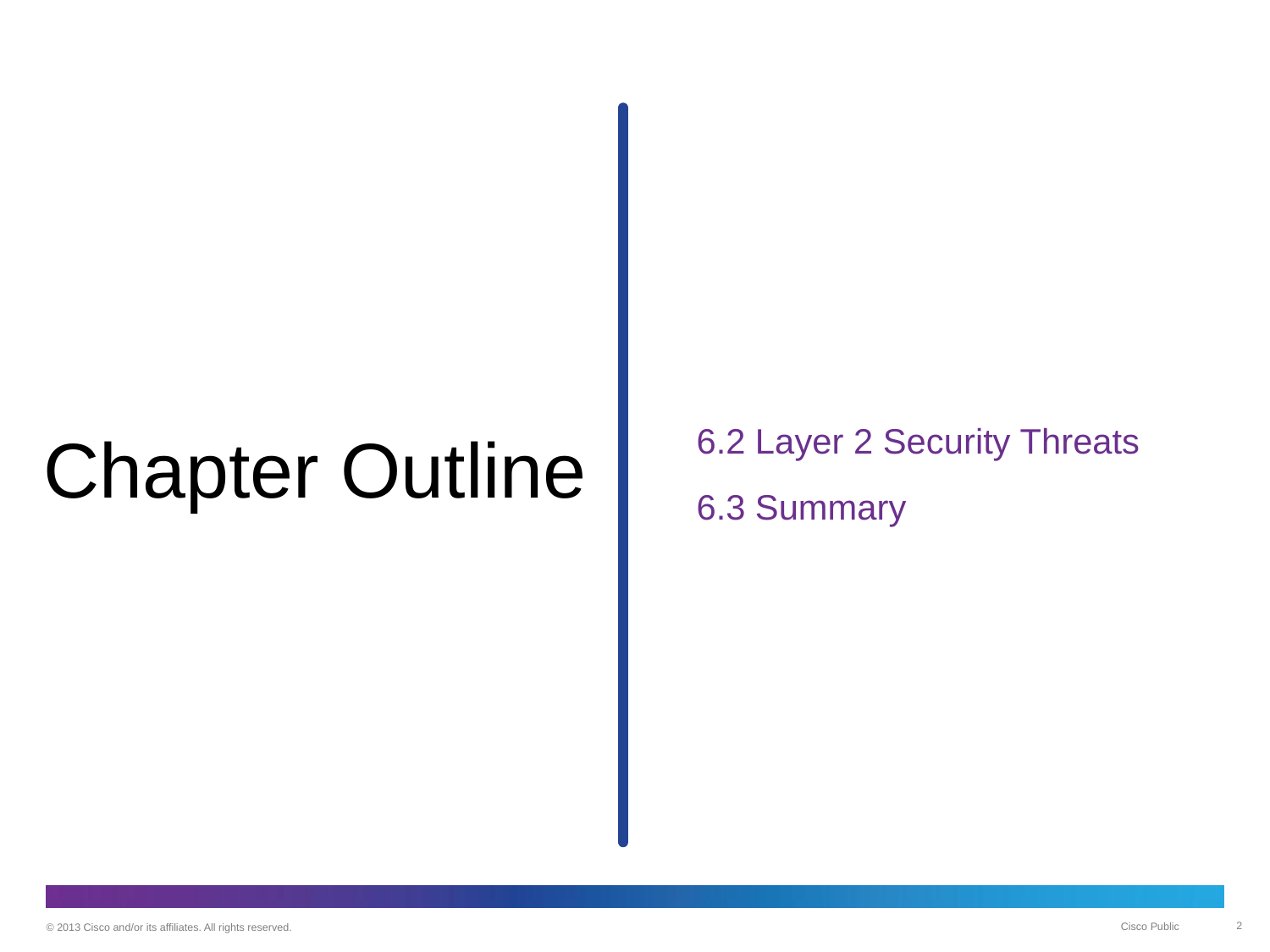

6.2 Layer 2 Security Threats
6.3 Summary
# Chapter Outline